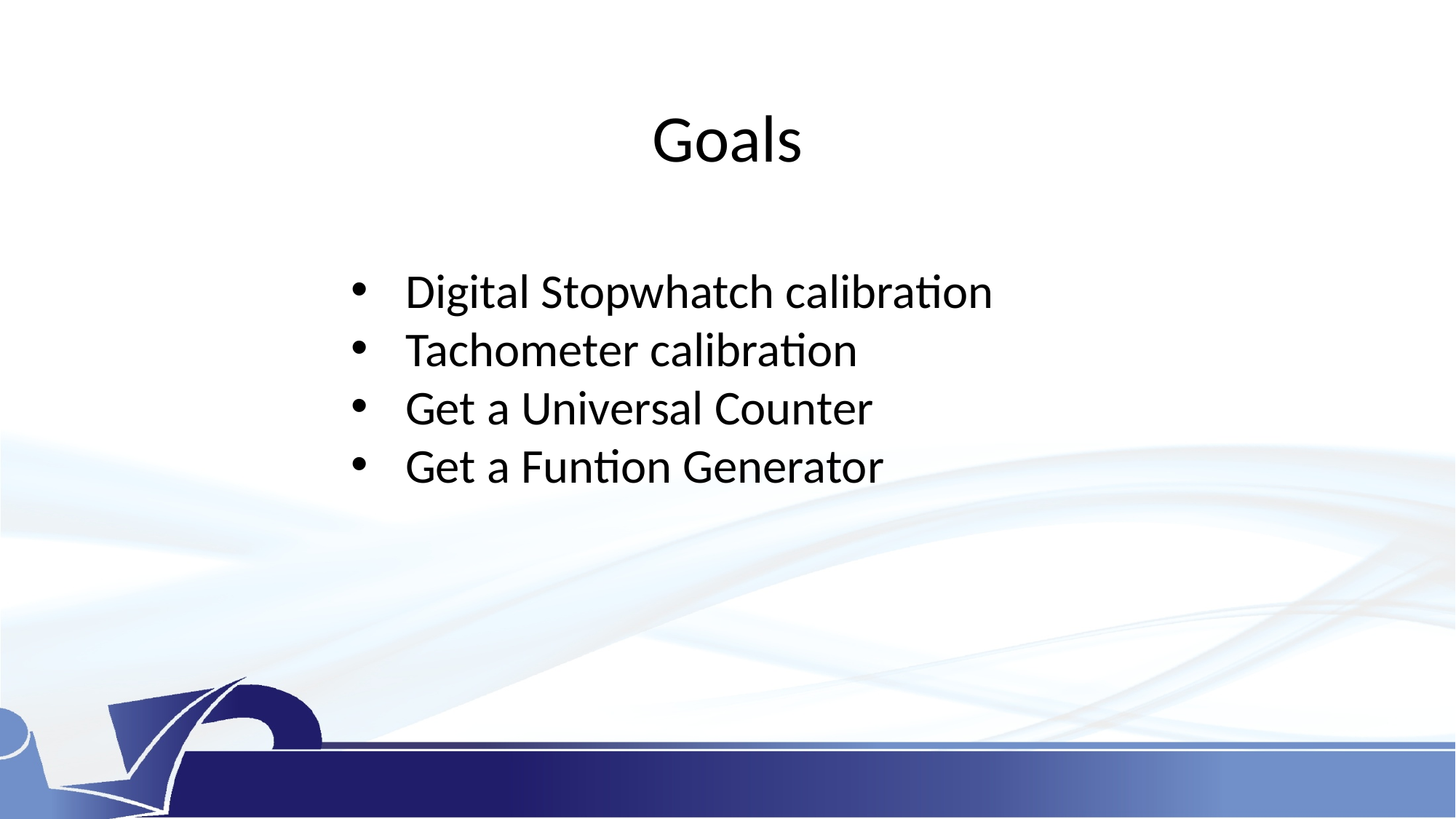

# Goals
Digital Stopwhatch calibration
Tachometer calibration
Get a Universal Counter
Get a Funtion Generator